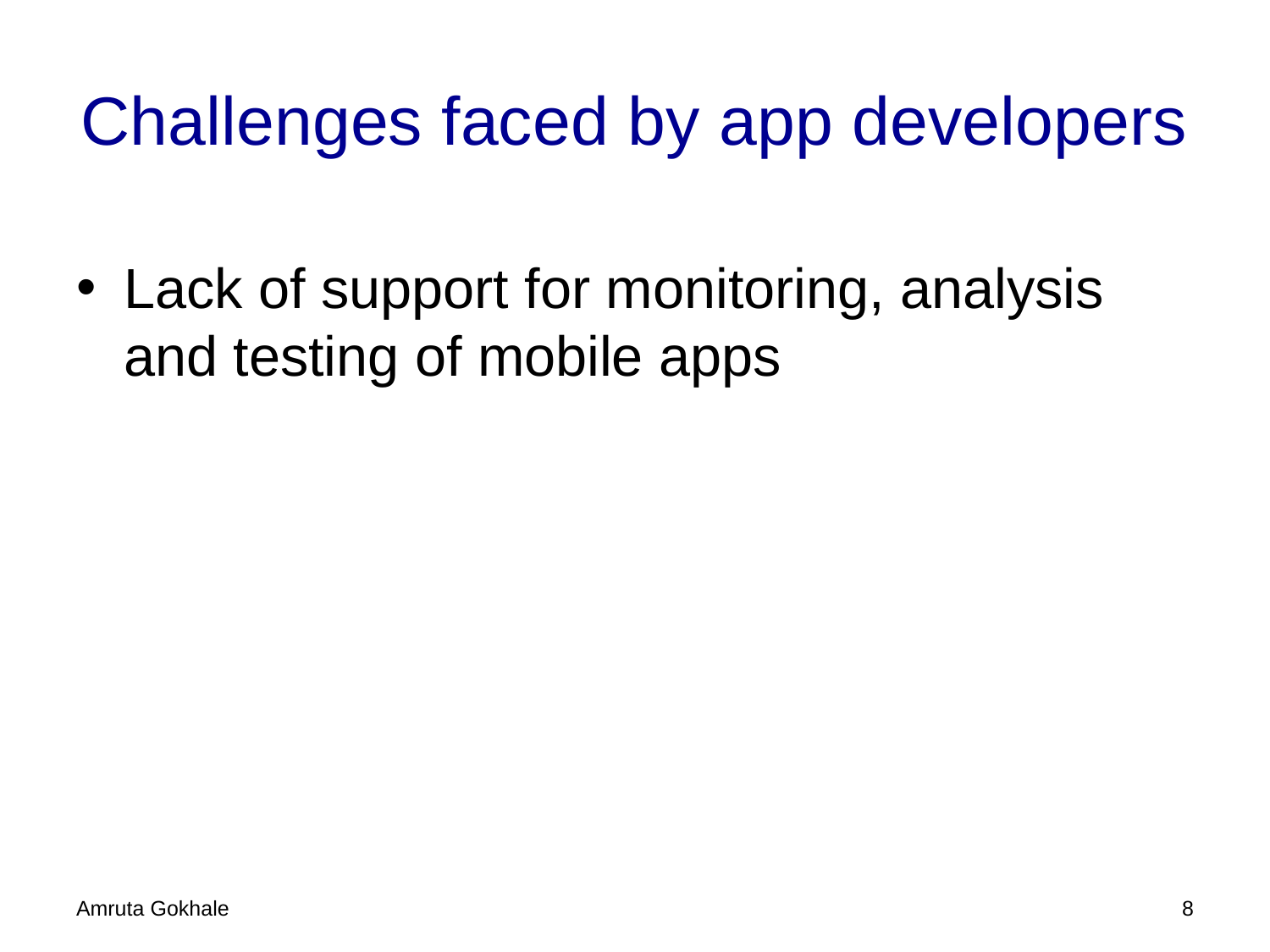

# Challenges faced by app developers
Lack of support for monitoring, analysis and testing of mobile apps
Amruta Gokhale
8